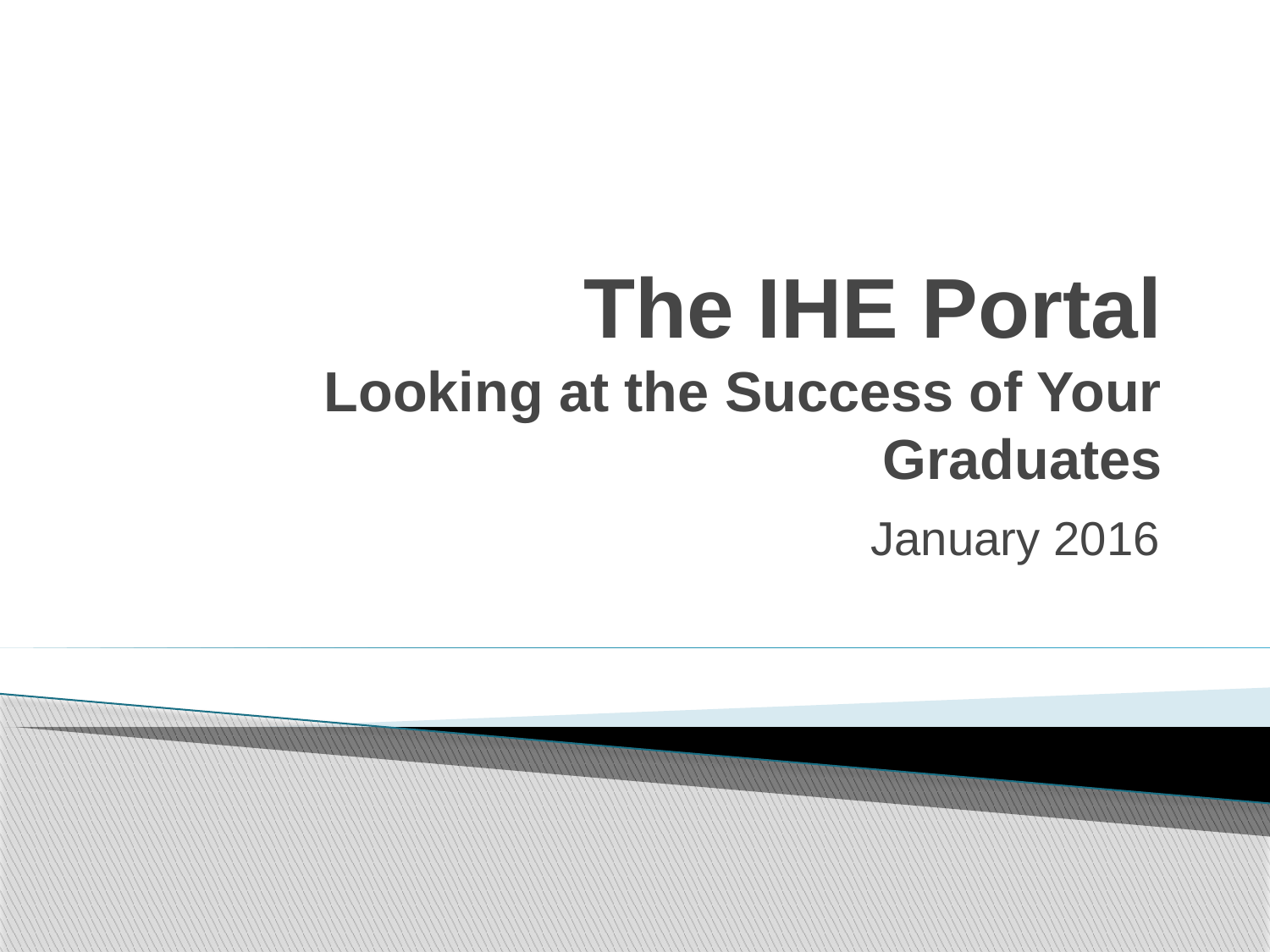

# The IHE Portal Looking at the Success of Your Graduates
January 2016